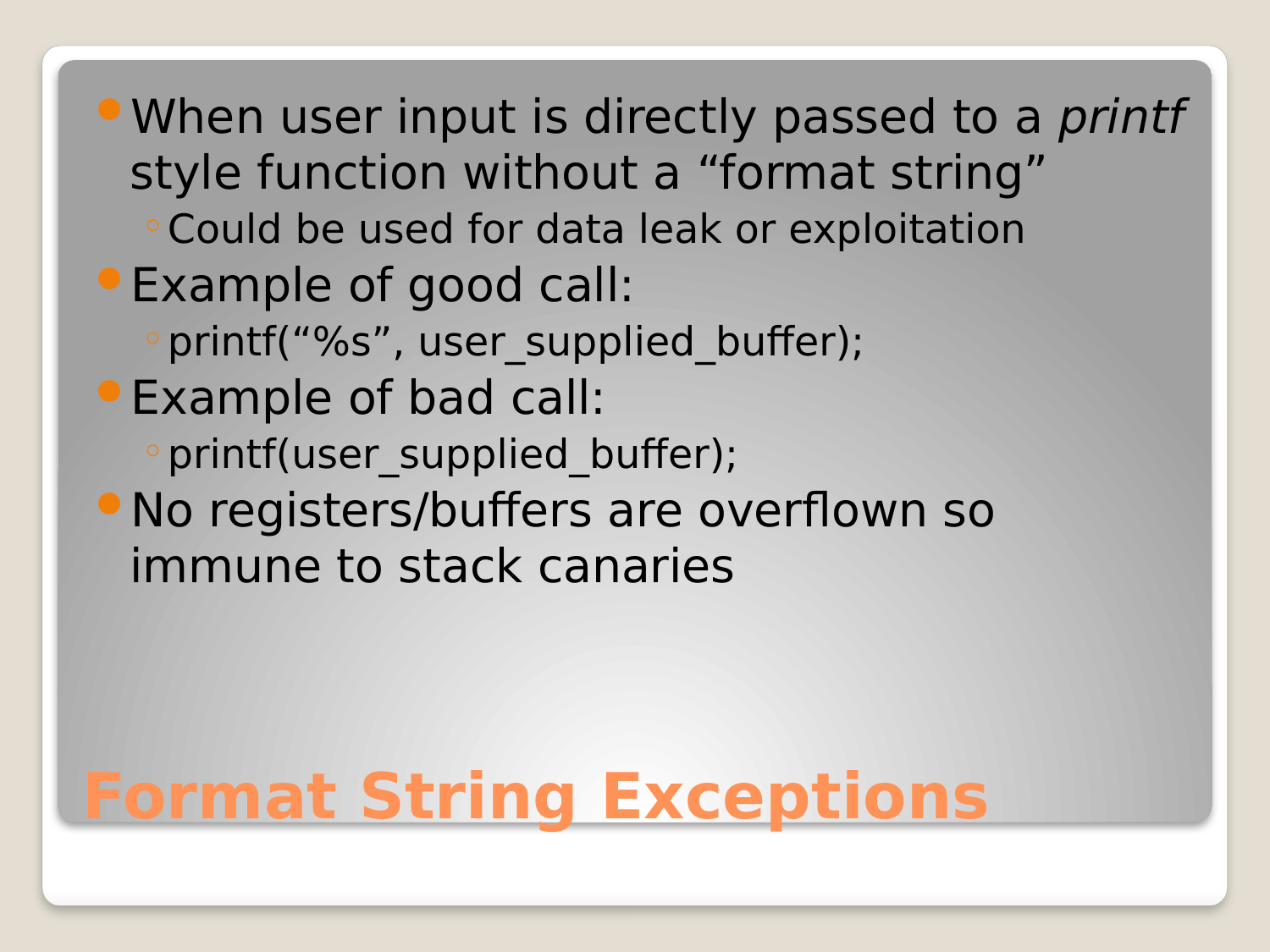

When user input is directly passed to a printf style function without a “format string”
Could be used for data leak or exploitation
Example of good call:
printf(“%s”, user_supplied_buffer);
Example of bad call:
printf(user_supplied_buffer);
No registers/buffers are overflown so immune to stack canaries
# Format String Exceptions